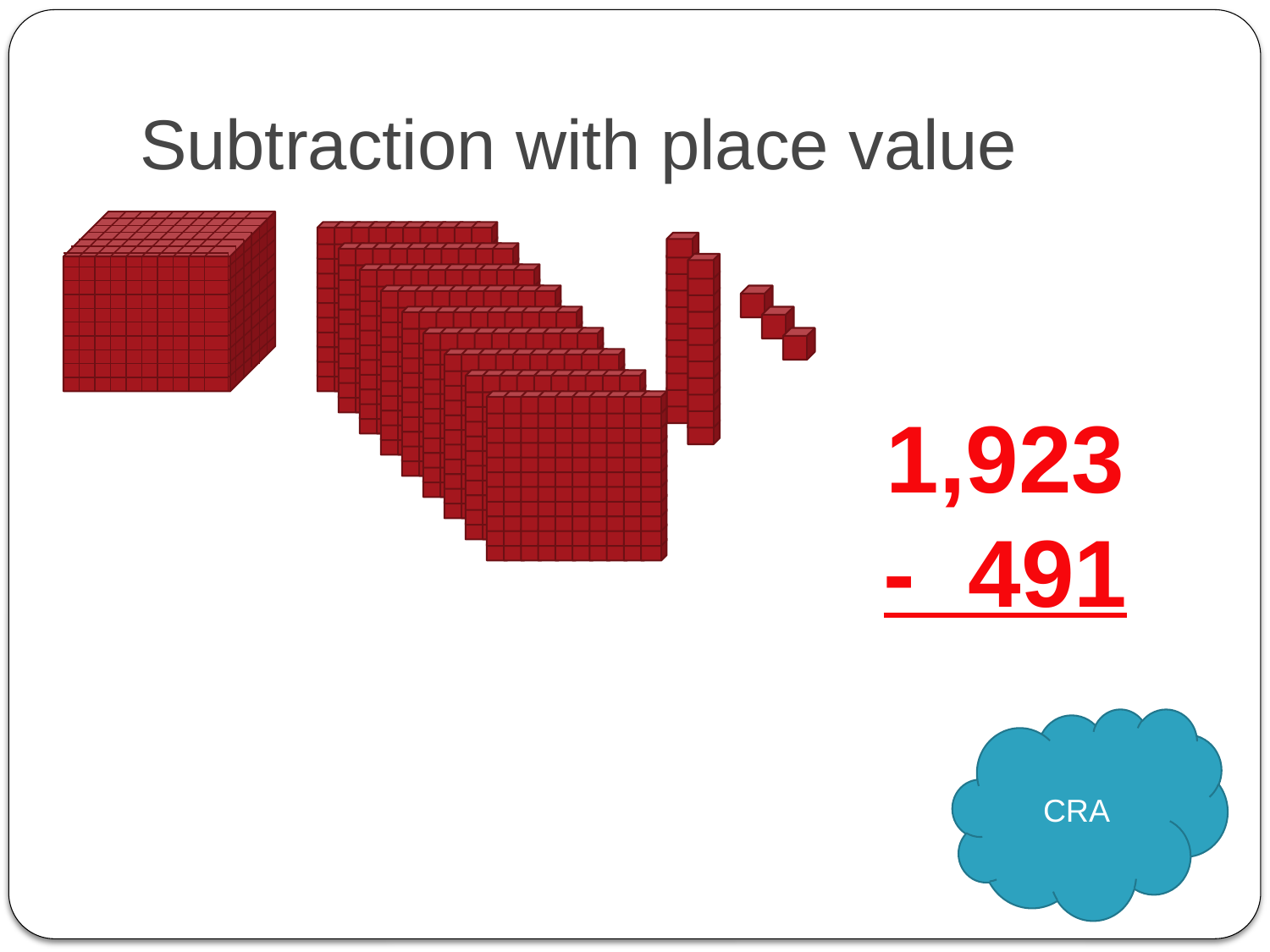

# Subtraction with place value

1,923
-  491
CRA